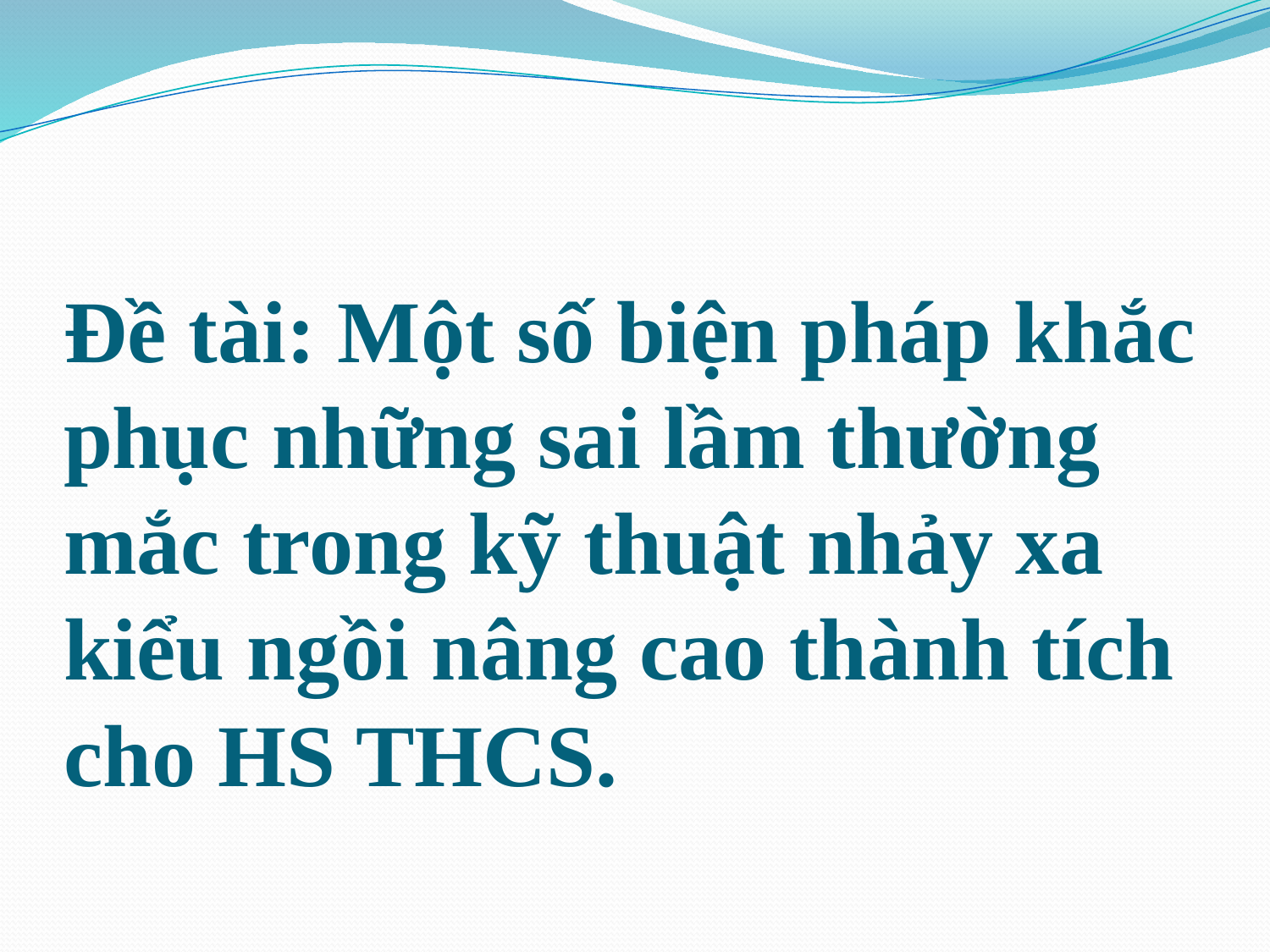

# Đề tài: Một số biện pháp khắc phục những sai lầm thường mắc trong kỹ thuật nhảy xa kiểu ngồi nâng cao thành tích cho HS THCS.